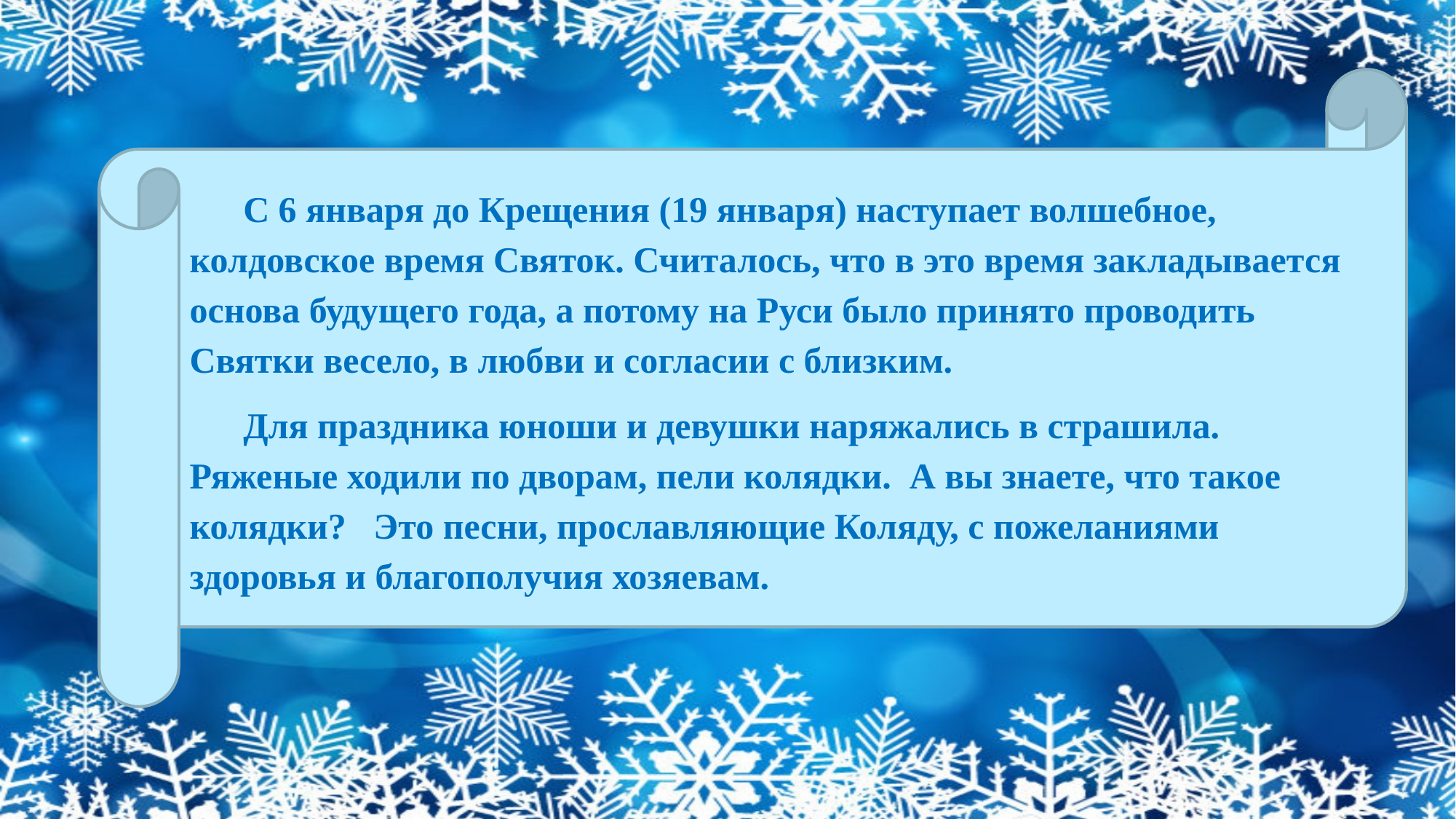

С 6 января до Крещения (19 января) наступает волшебное, колдовское время Святок. Считалось, что в это время закладывается основа будущего года, а потому на Руси было принято проводить Святки весело, в любви и согласии с близким.
Для праздника юноши и девушки наряжались в страшила. Ряженые ходили по дворам, пели колядки.  А вы знаете, что такое колядки?   Это песни, прославляющие Коляду, с пожеланиями здоровья и благополучия хозяевам.